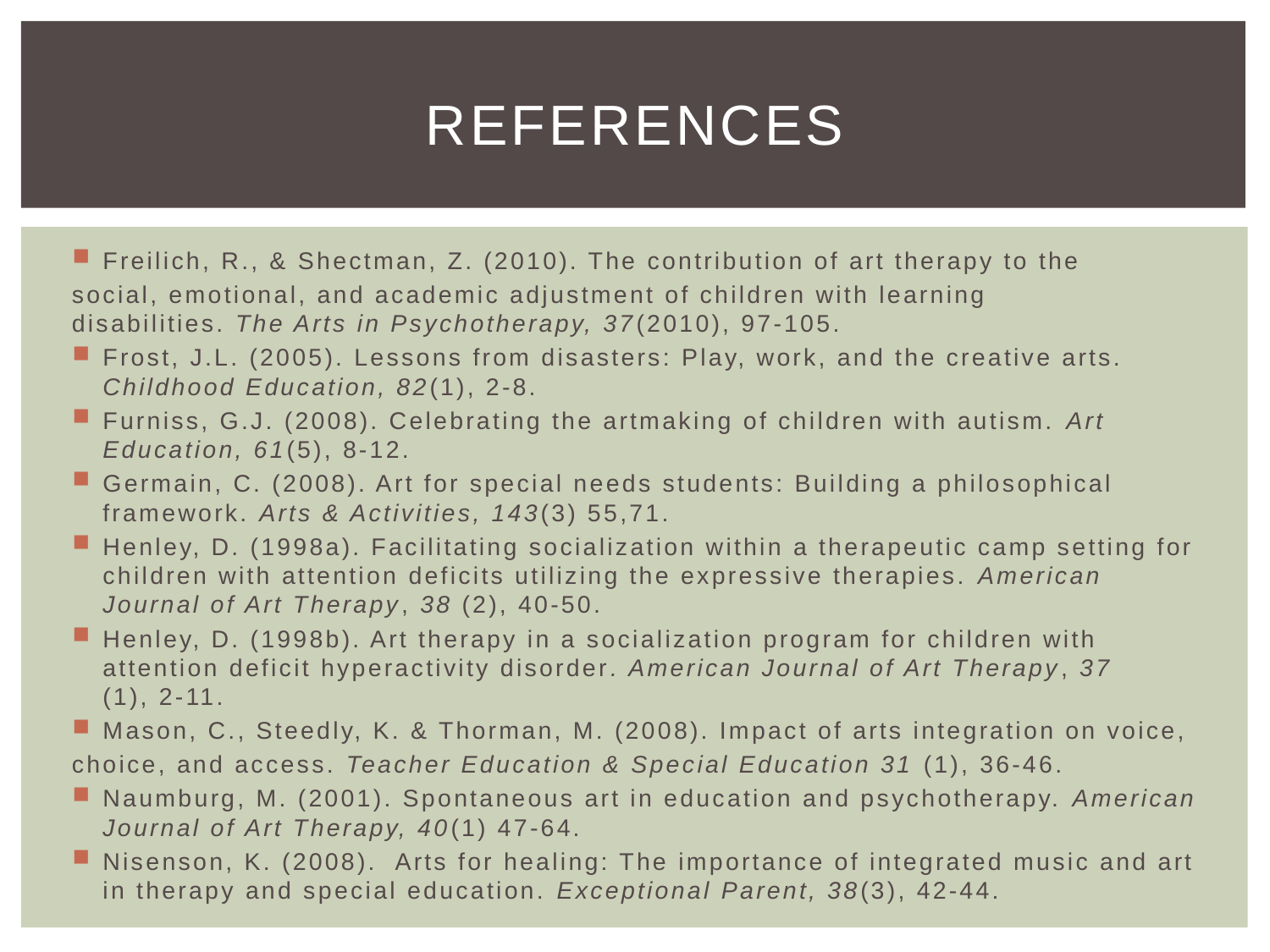

# References
Freilich, R., & Shectman, Z. (2010). The contribution of art therapy to the
	social, emotional, and academic adjustment of children with learning 	disabilities. The Arts in Psychotherapy, 37(2010), 97-105.
Frost, J.L. (2005). Lessons from disasters: Play, work, and the creative arts. 	Childhood Education, 82(1), 2-8.
Furniss, G.J. (2008). Celebrating the artmaking of children with autism. Art 	Education, 61(5), 8-12.
Germain, C. (2008). Art for special needs students: Building a philosophical 	framework. Arts & Activities, 143(3) 55,71.
Henley, D. (1998a). Facilitating socialization within a therapeutic camp setting for 	children with attention deficits utilizing the expressive therapies. American 	Journal of Art Therapy, 38 (2), 40-50.
Henley, D. (1998b). Art therapy in a socialization program for children with 	attention deficit hyperactivity disorder. American Journal of Art Therapy, 37	(1), 2-11.
Mason, C., Steedly, K. & Thorman, M. (2008). Impact of arts integration on voice,
	choice, and access. Teacher Education & Special Education 31 (1), 36-46.
Naumburg, M. (2001). Spontaneous art in education and psychotherapy. American 	Journal of Art Therapy, 40(1) 47-64.
Nisenson, K. (2008).  Arts for healing: The importance of integrated music and art 	in therapy and special education. Exceptional Parent, 38(3), 42-44.